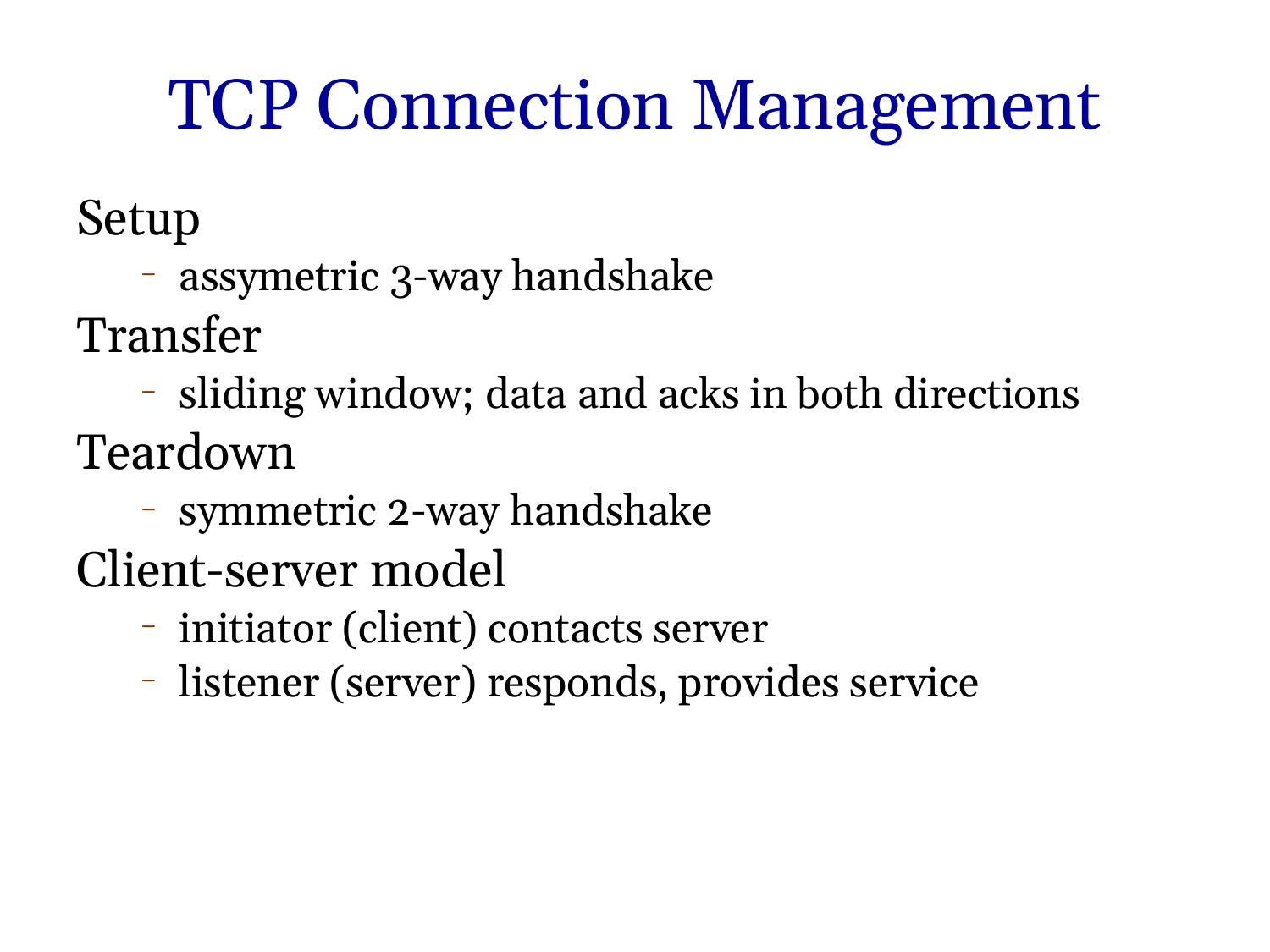

# TCP Connection Management
Setup
assymetric 3-way handshake
Transfer
sliding window; data and acks in both directions
Teardown
symmetric 2-way handshake
Client-server model
initiator (client) contacts server
listener (server) responds, provides service